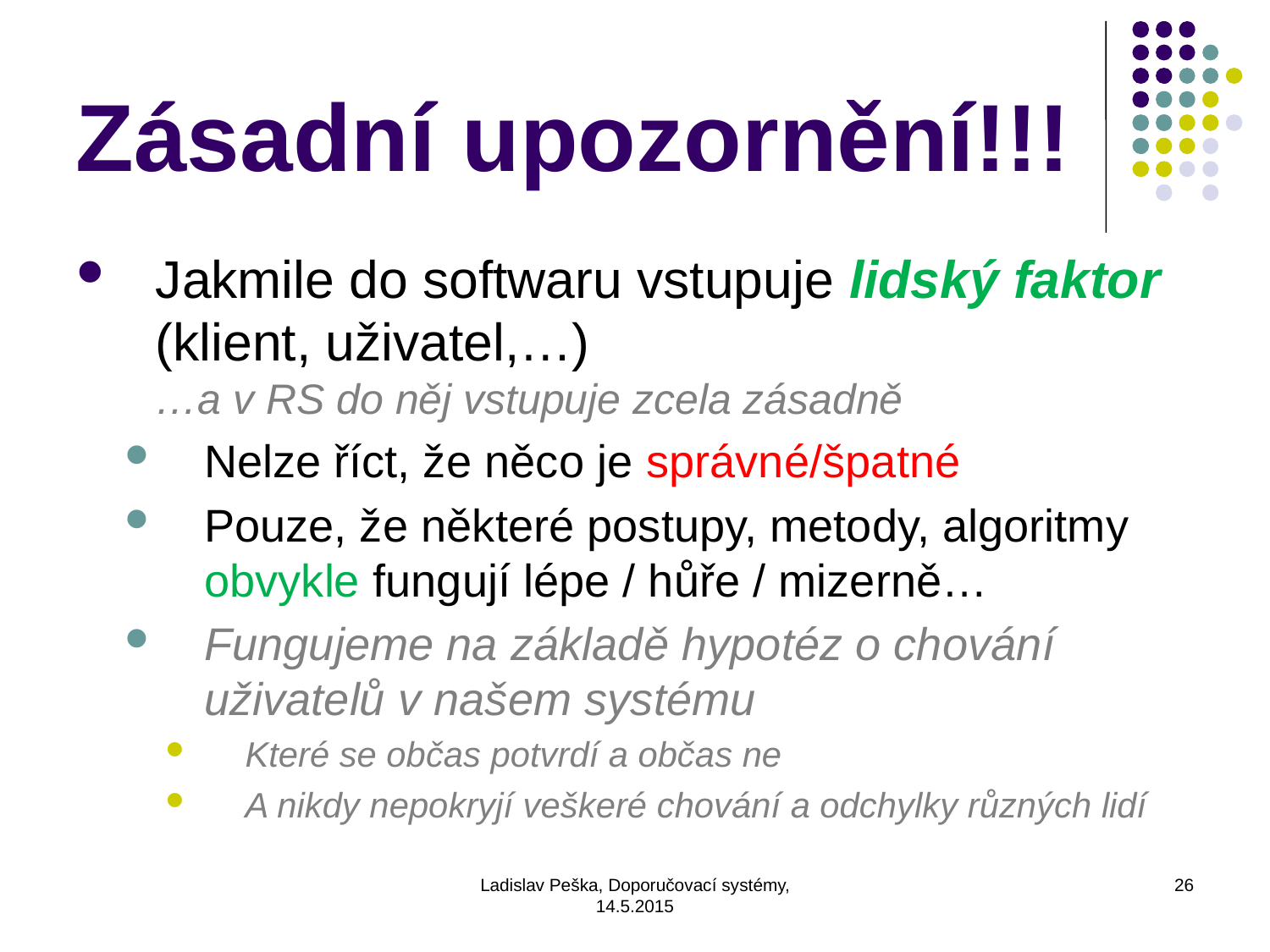

Zásadní upozornění!!!
Jakmile do softwaru vstupuje lidský faktor (klient, uživatel,…)
…a v RS do něj vstupuje zcela zásadně
Nelze říct, že něco je správné/špatné
Pouze, že některé postupy, metody, algoritmy obvykle fungují lépe / hůře / mizerně…
Fungujeme na základě hypotéz o chování uživatelů v našem systému
Které se občas potvrdí a občas ne
A nikdy nepokryjí veškeré chování a odchylky různých lidí

Ladislav Peška, Doporučovací systémy, 14.5.2015
26